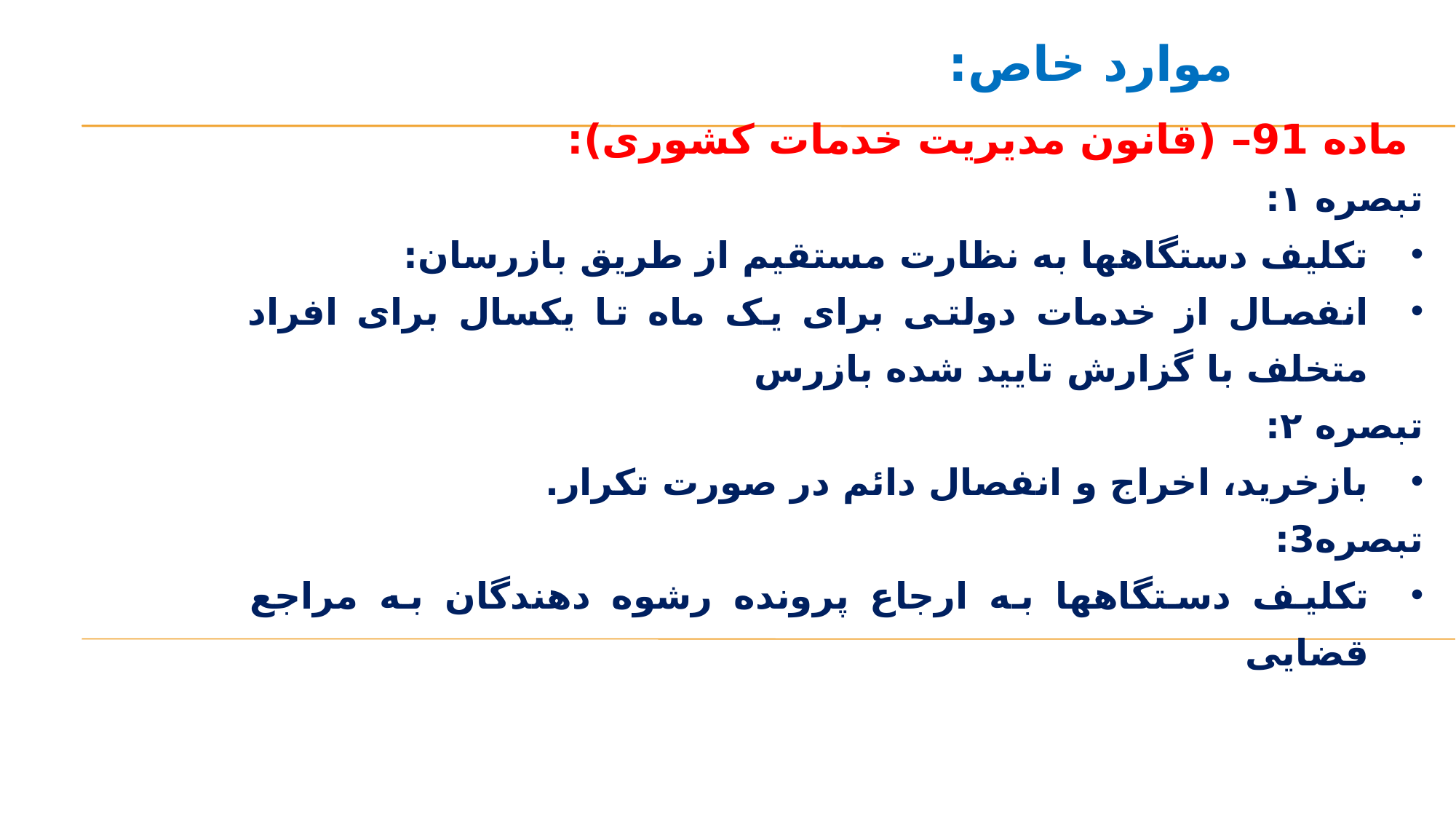

موارد خاص:
‌ ماده 91– (قانون مدیریت خدمات کشوری):
تبصره ۱:
تکلیف دستگاهها به نظارت مستقیم از طریق بازرسان:
انفصال از خدمات دولتی برای یک ماه تا یکسال برای افراد متخلف با گزارش تایید شده بازرس
تبصره ۲:
بازخرید، اخراج و انفصال دائم در صورت تکرار.
تبصره3:
تکلیف دستگاهها به ارجاع پرونده رشوه دهندگان به مراجع قضایی